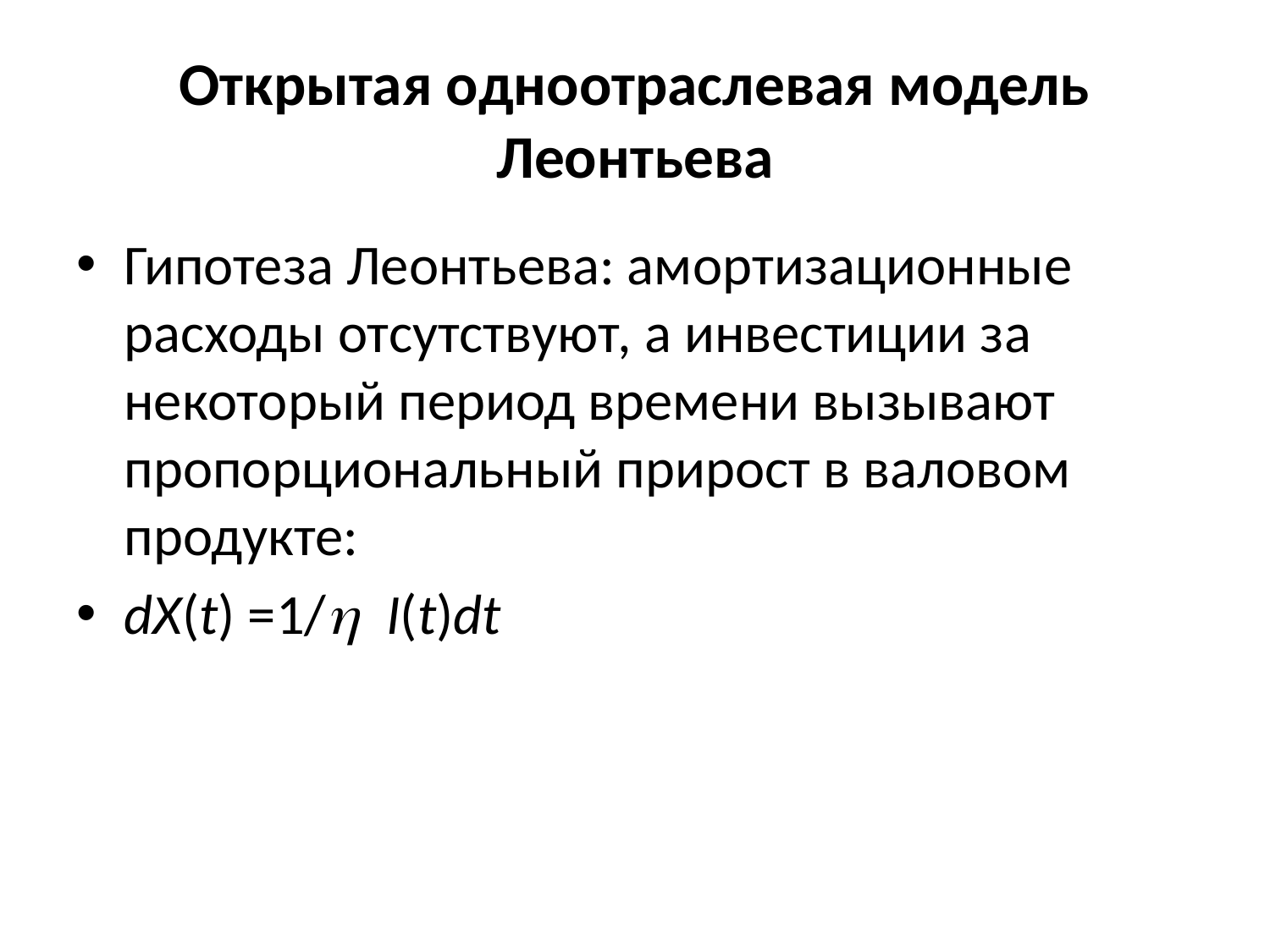

# Открытая одноотраслевая модель Леонтьева
Гипотеза Леонтьева: амортизационные расходы отсутствуют, а инвестиции за некоторый период времени вызывают пропорциональный прирост в валовом продукте:
dX(t) =1/η  I(t)dt